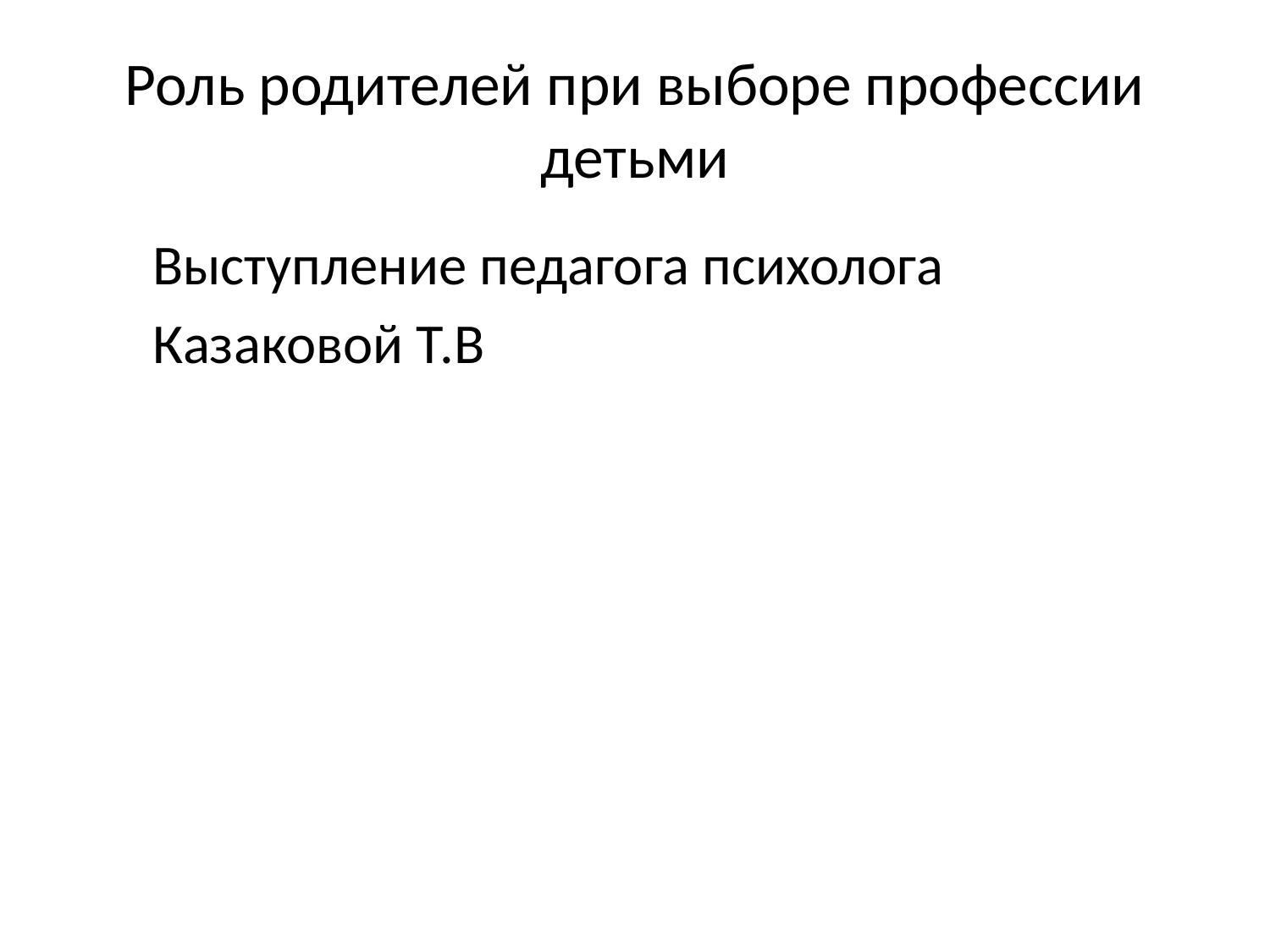

# Роль родителей при выборе профессии детьми
      Выступление педагога психолога
      Казаковой Т.В